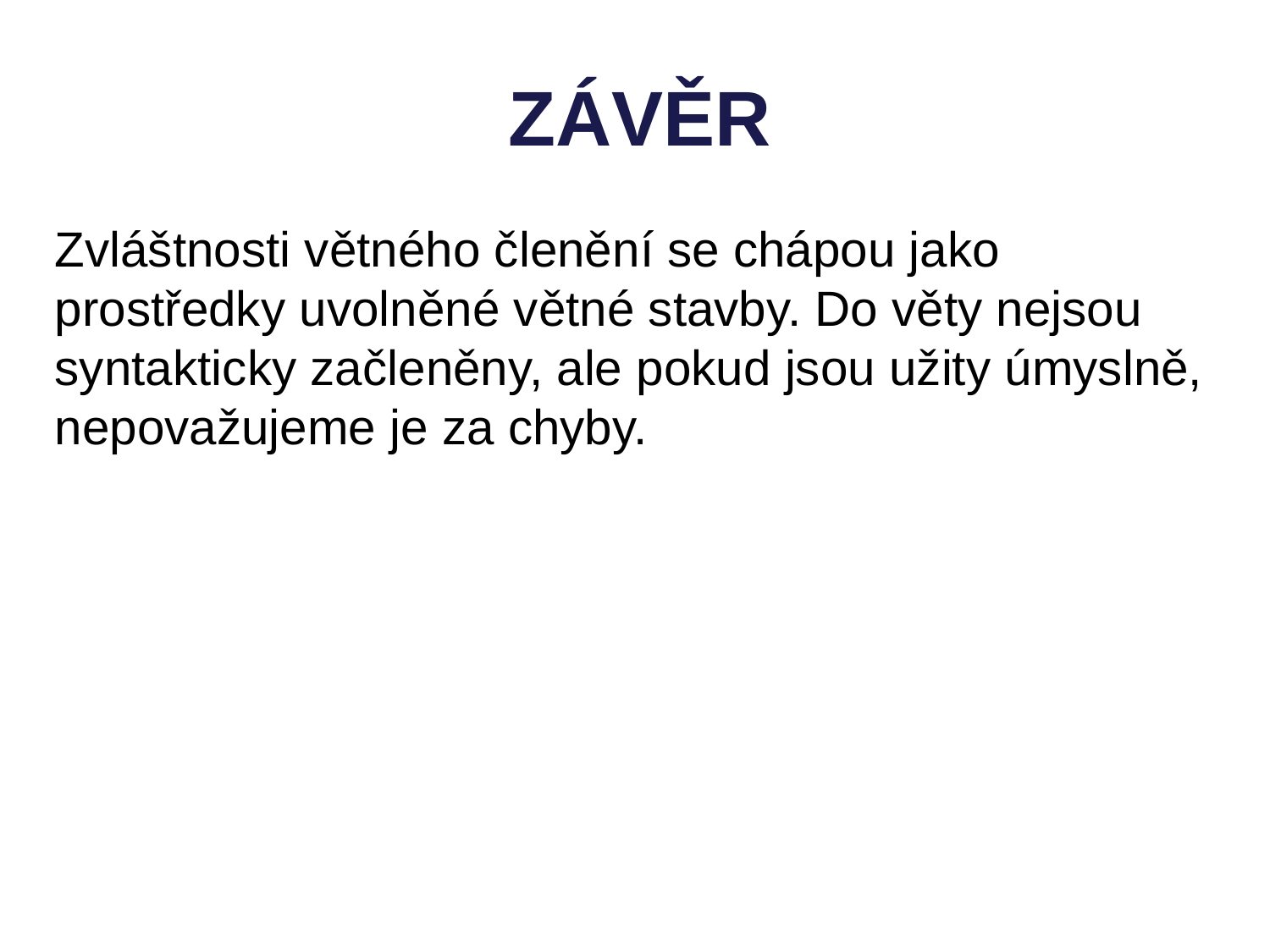

ZÁVĚR
Zvláštnosti větného členění se chápou jako prostředky uvolněné větné stavby. Do věty nejsou syntakticky začleněny, ale pokud jsou užity úmyslně, nepovažujeme je za chyby.